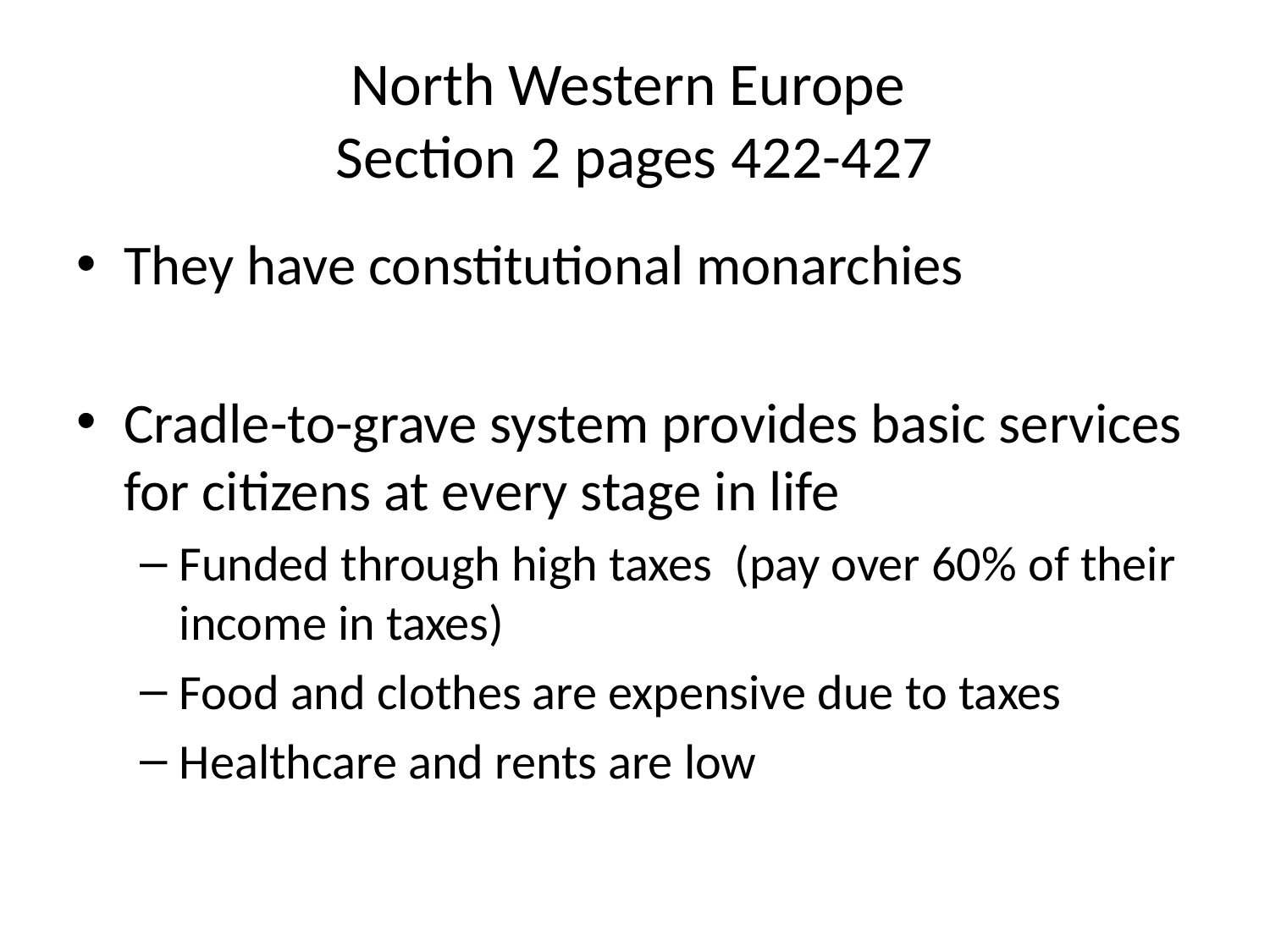

# North Western Europe Section 2 pages 422-427
They have constitutional monarchies

Cradle-to-grave system provides basic services for citizens at every stage in life
Funded through high taxes  (pay over 60% of their income in taxes)
Food and clothes are expensive due to taxes
Healthcare and rents are low